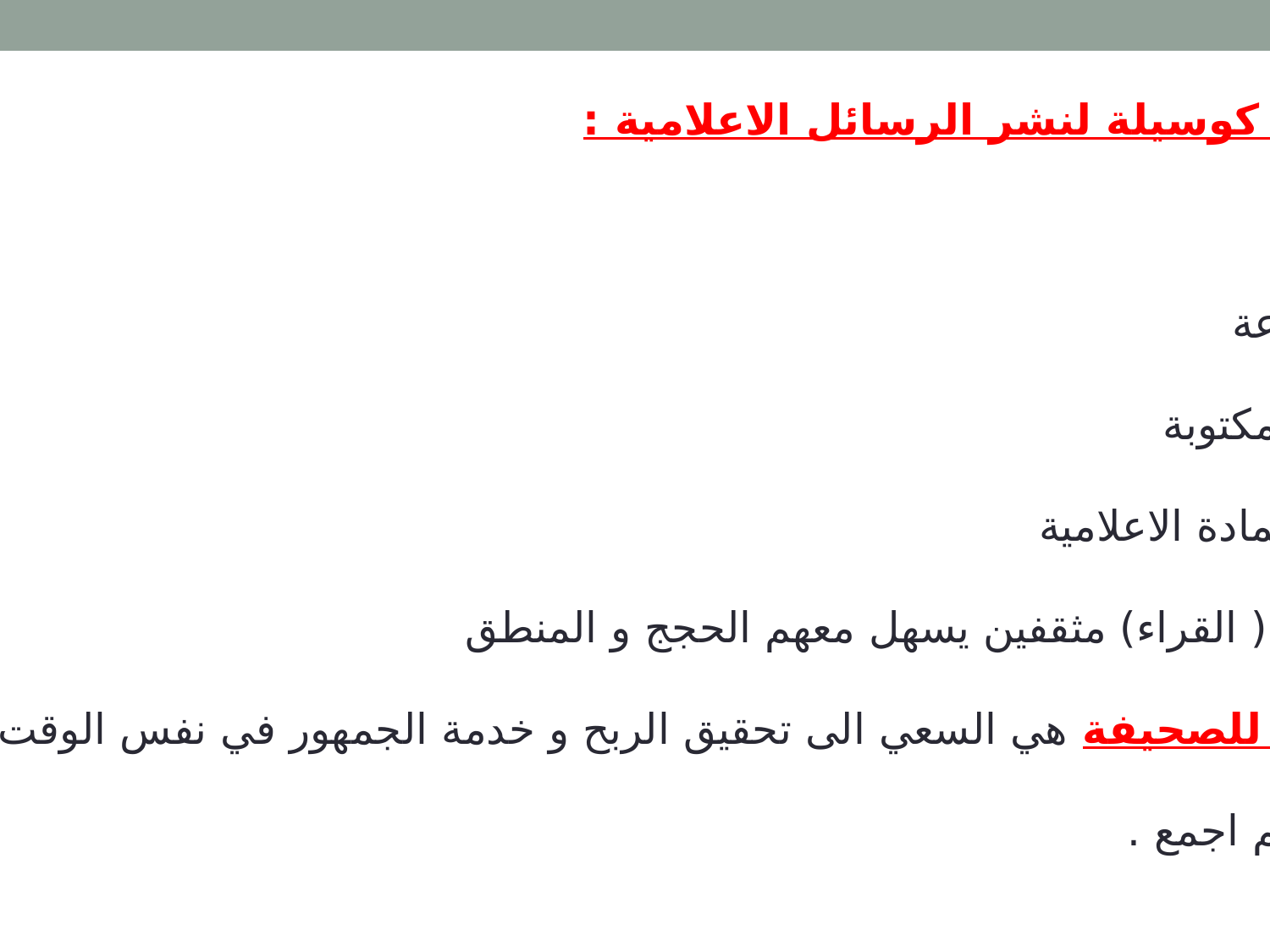

خصائص  الجرائد كوسيلة لنشر الرسائل الاعلامية :

1- المرونة

2- السهولة و السرعة

3- المادة الاعلامية مكتوبة

4- تكرار التعرض للمادة الاعلامية

5- جمهور الصحافة ( القراء) مثقفين يسهل معهم الحجج و المنطق

المهمة الرئيسية للصحيفة هي السعي الى تحقيق الربح و خدمة الجمهور في نفس الوقت تعريفه بما هو حادث

في بلده و في العالم اجمع .